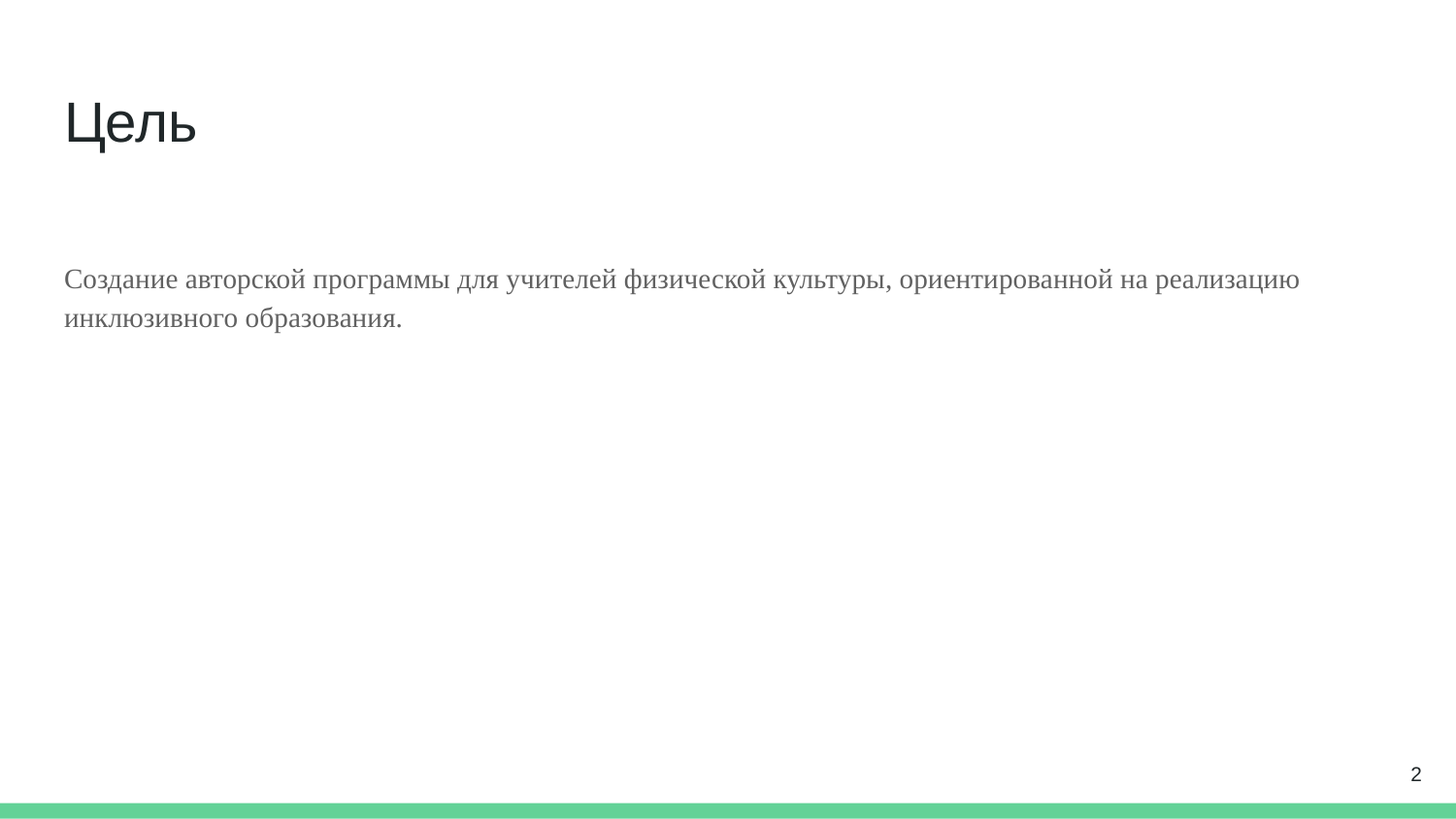

# Цель
Создание авторской программы для учителей физической культуры, ориентированной на реализацию инклюзивного образования.
2